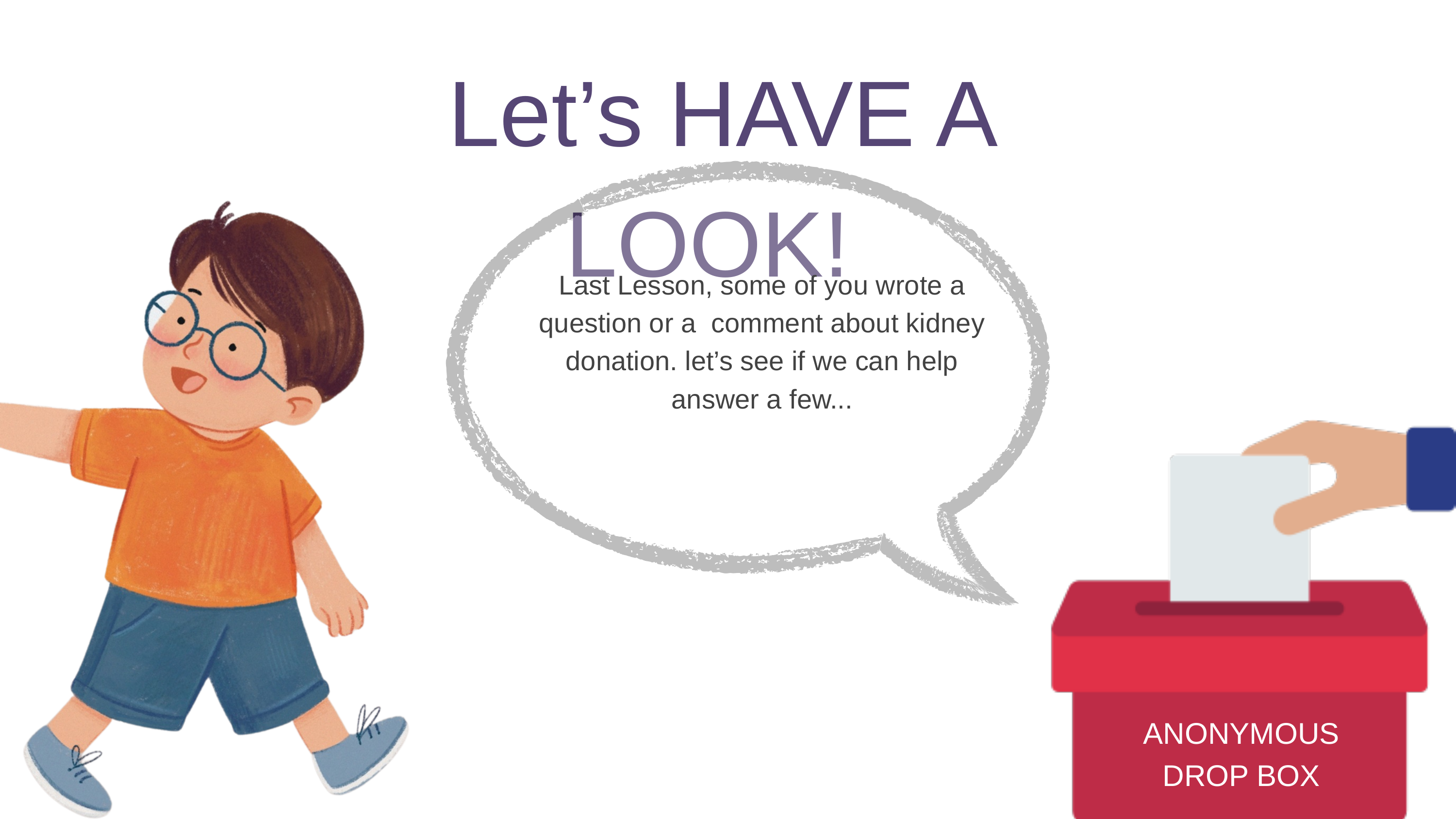

Let’s HAVE A LOOK!

Last Lesson, some of you wrote a question or a  comment about kidney donation. let’s see if we can help answer a few...

ANONYMOUS DROP BOX